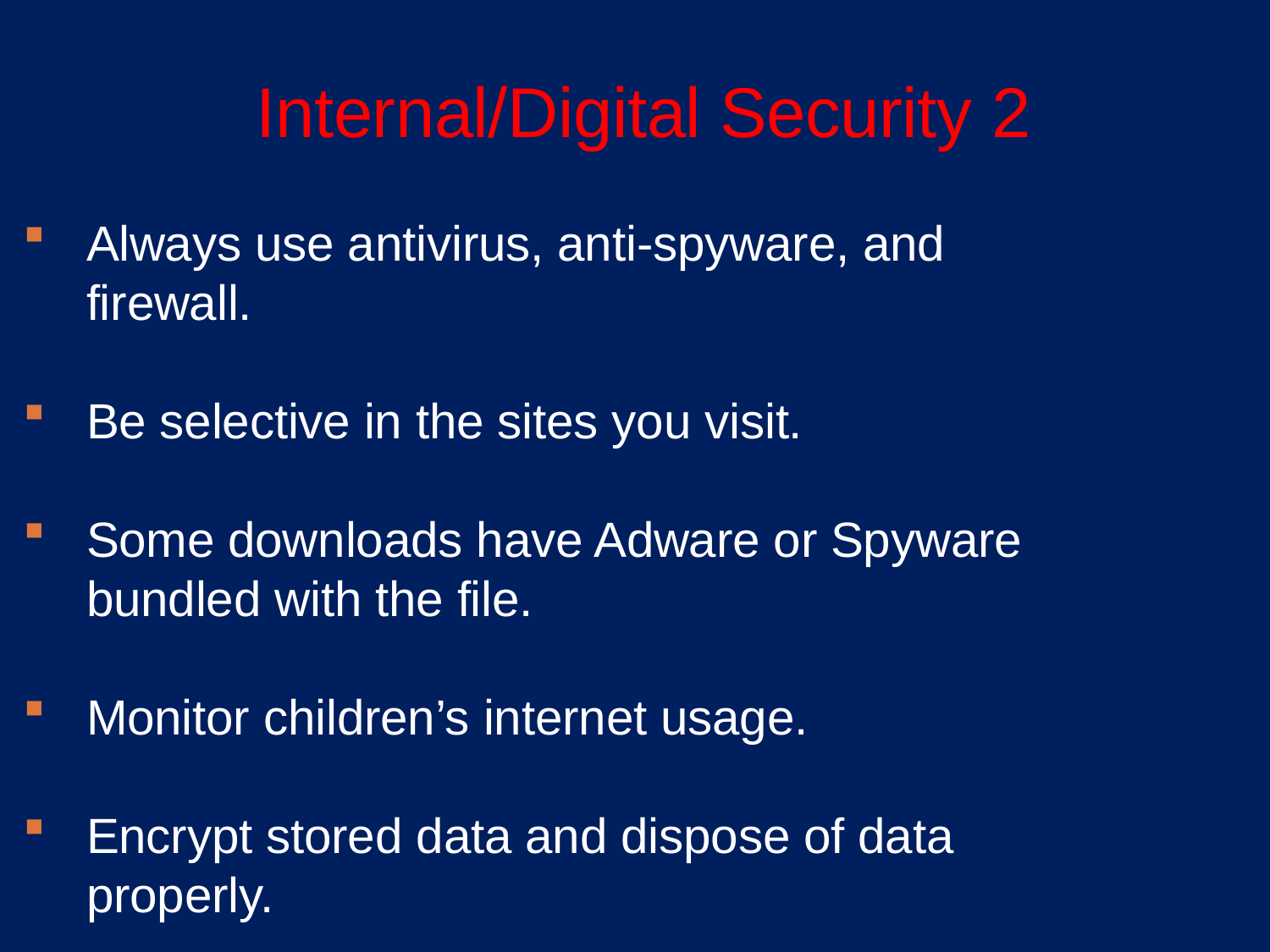

# Internal/Digital Security 2
Always use antivirus, anti-spyware, and firewall.

Be selective in the sites you visit.

Some downloads have Adware or Spyware bundled with the file.

Monitor children’s internet usage.

Encrypt stored data and dispose of data properly.